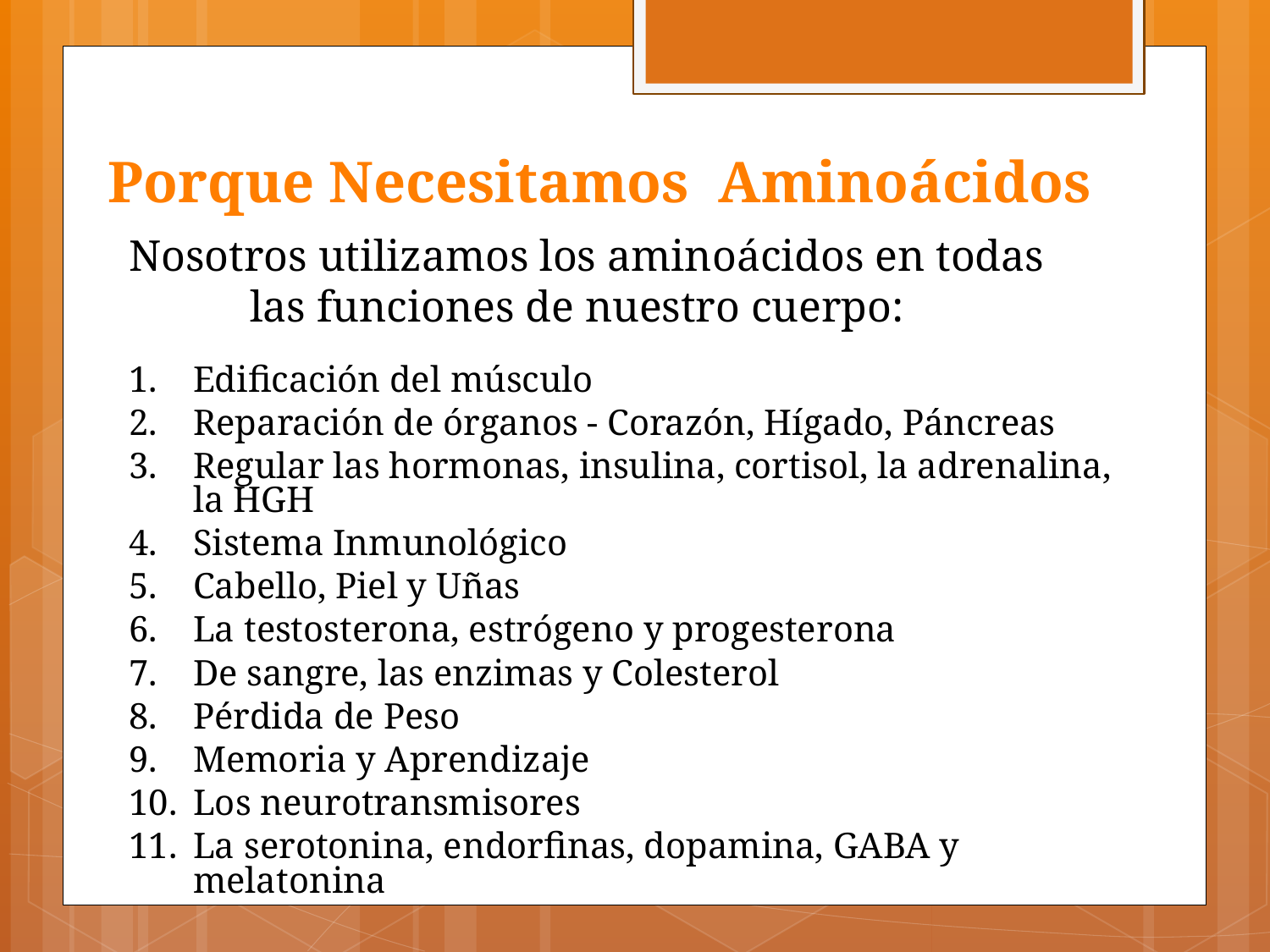

Porque Necesitamos  Aminoácidos
Nosotros utilizamos los aminoácidos en todas                     las funciones de nuestro cuerpo:

Edificación del músculo
Reparación de órganos - Corazón, Hígado, Páncreas
Regular las hormonas, insulina, cortisol, la adrenalina, la HGH
Sistema Inmunológico
Cabello, Piel y Uñas
La testosterona, estrógeno y progesterona
De sangre, las enzimas y Colesterol
Pérdida de Peso
Memoria y Aprendizaje
Los neurotransmisores
La serotonina, endorfinas, dopamina, GABA y melatonina